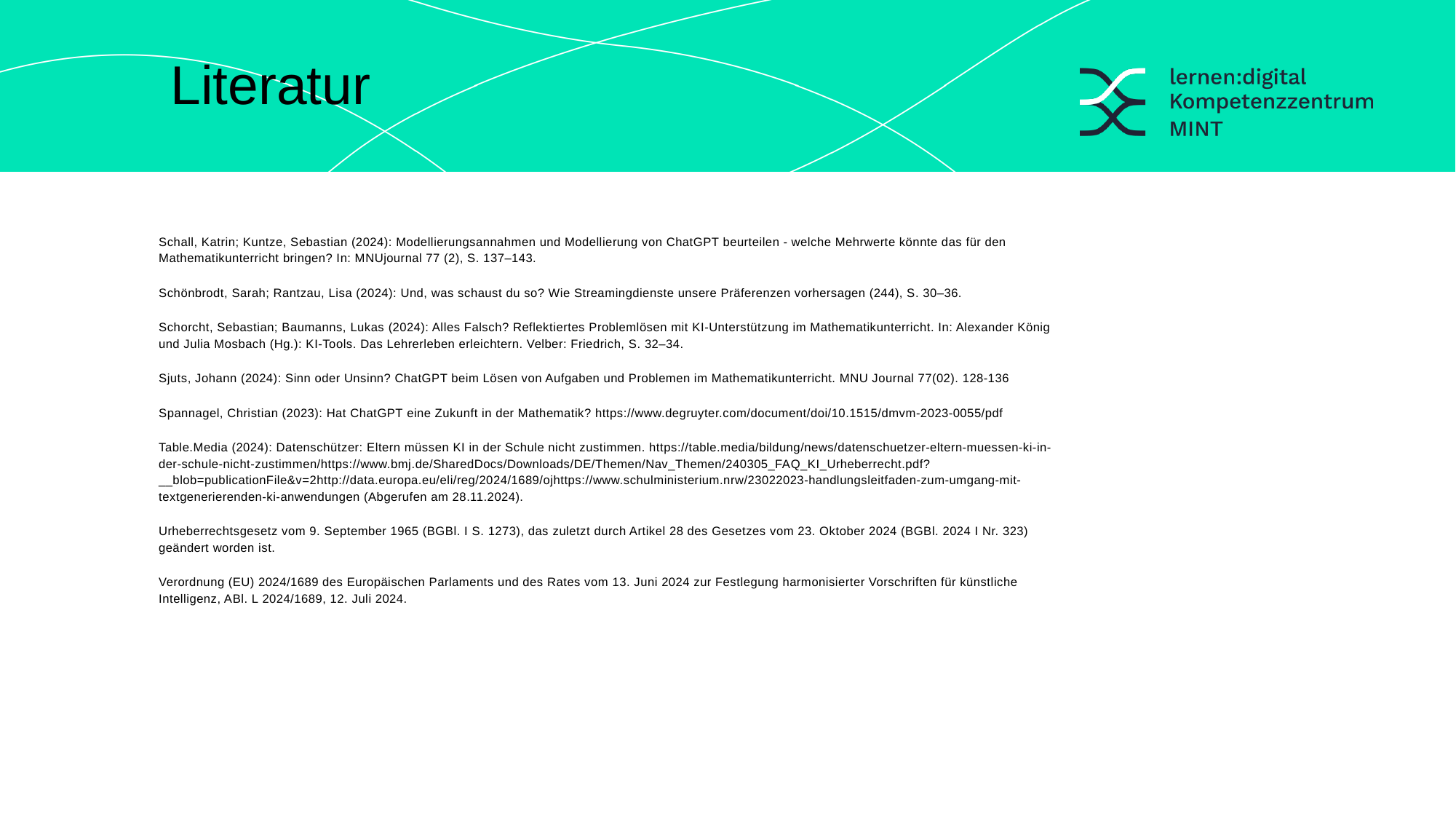

Literatur

Schall, Katrin; Kuntze, Sebastian (2024): Modellierungsannahmen und Modellierung von ChatGPT beurteilen - welche Mehrwerte könnte das für den Mathematikunterricht bringen? In: MNUjournal 77 (2), S. 137–143.
Schönbrodt, Sarah; Rantzau, Lisa (2024): Und, was schaust du so? Wie Streamingdienste unsere Präferenzen vorhersagen (244), S. 30–36.
Schorcht, Sebastian; Baumanns, Lukas (2024): Alles Falsch? Reflektiertes Problemlösen mit KI-Unterstützung im Mathematikunterricht. In: Alexander König und Julia Mosbach (Hg.): KI-Tools. Das Lehrerleben erleichtern. Velber: Friedrich, S. 32–34.
Sjuts, Johann (2024): Sinn oder Unsinn? ChatGPT beim Lösen von Aufgaben und Problemen im Mathematikunterricht. MNU Journal 77(02). 128-136
Spannagel, Christian (2023): Hat ChatGPT eine Zukunft in der Mathematik? https://www.degruyter.com/document/doi/10.1515/dmvm-2023-0055/pdf
Table.Media (2024): Datenschützer: Eltern müssen KI in der Schule nicht zustimmen. https://table.media/bildung/news/datenschuetzer-eltern-muessen-ki-in-der-schule-nicht-zustimmen/https://www.bmj.de/SharedDocs/Downloads/DE/Themen/Nav_Themen/240305_FAQ_KI_Urheberrecht.pdf?__blob=publicationFile&v=2http://data.europa.eu/eli/reg/2024/1689/ojhttps://www.schulministerium.nrw/23022023-handlungsleitfaden-zum-umgang-mit-textgenerierenden-ki-anwendungen (Abgerufen am 28.11.2024).
Urheberrechtsgesetz vom 9. September 1965 (BGBl. I S. 1273), das zuletzt durch Artikel 28 des Gesetzes vom 23. Oktober 2024 (BGBl. 2024 I Nr. 323) geändert worden ist.
Verordnung (EU) 2024/1689 des Europäischen Parlaments und des Rates vom 13. Juni 2024 zur Festlegung harmonisierter Vorschriften für künstliche Intelligenz, ABl. L 2024/1689, 12. Juli 2024.